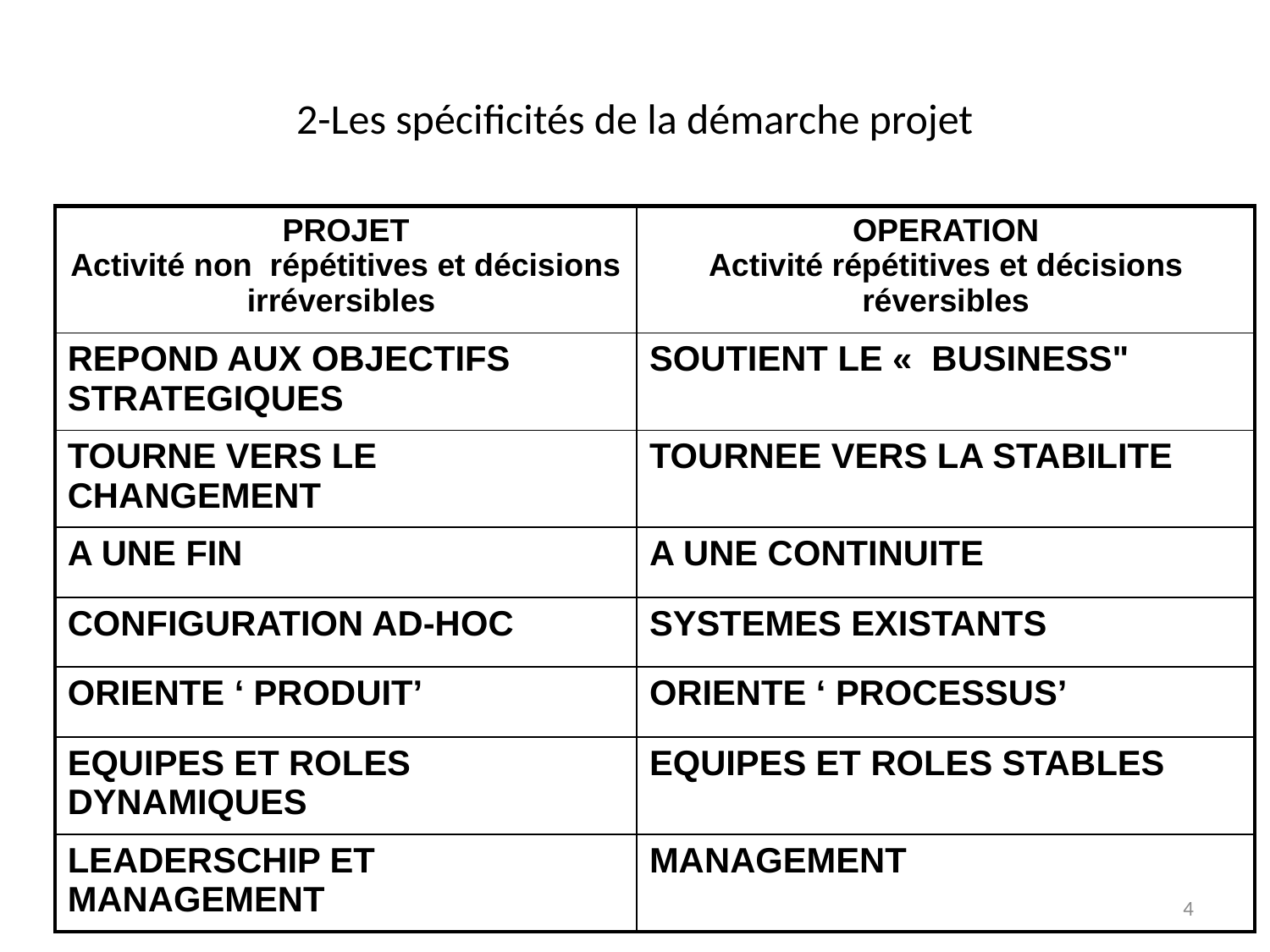

# 2-Les spécificités de la démarche projet

| PROJET Activité non répétitives et décisions irréversibles | OPERATION Activité répétitives et décisions réversibles |
| --- | --- |
| REPOND AUX OBJECTIFS STRATEGIQUES | SOUTIENT LE « BUSINESS" |
| TOURNE VERS LE CHANGEMENT | TOURNEE VERS LA STABILITE |
| A UNE FIN | A UNE CONTINUITE |
| CONFIGURATION AD-HOC | SYSTEMES EXISTANTS |
| ORIENTE ‘ PRODUIT’ | ORIENTE ‘ PROCESSUS’ |
| EQUIPES ET ROLES DYNAMIQUES | EQUIPES ET ROLES STABLES |
| LEADERSCHIP ET MANAGEMENT | MANAGEMENT |

4